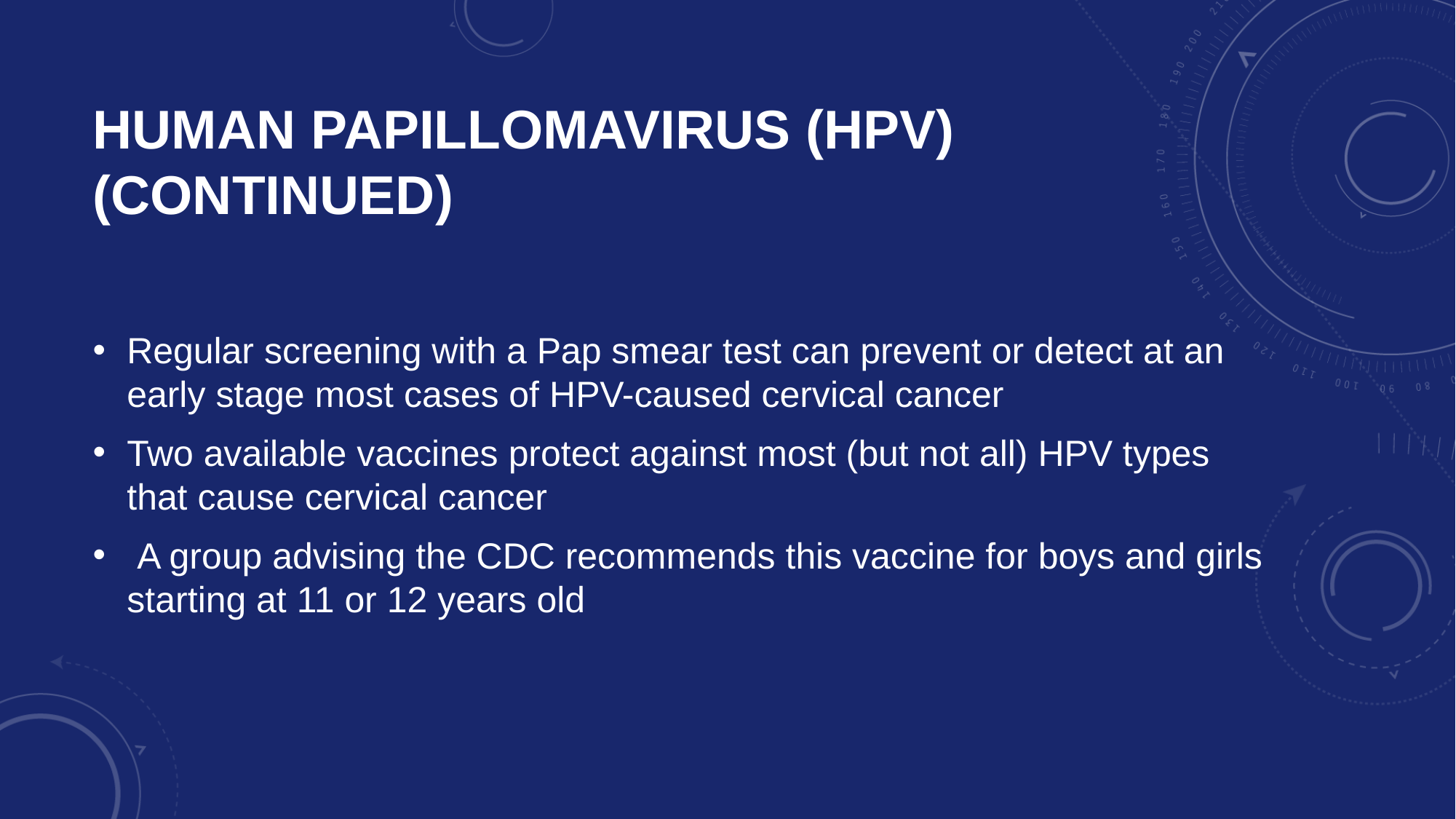

# Human Papillomavirus (HPV) (continued)
Regular screening with a Pap smear test can prevent or detect at an early stage most cases of HPV-caused cervical cancer
Two available vaccines protect against most (but not all) HPV types that cause cervical cancer
 A group advising the CDC recommends this vaccine for boys and girls starting at 11 or 12 years old